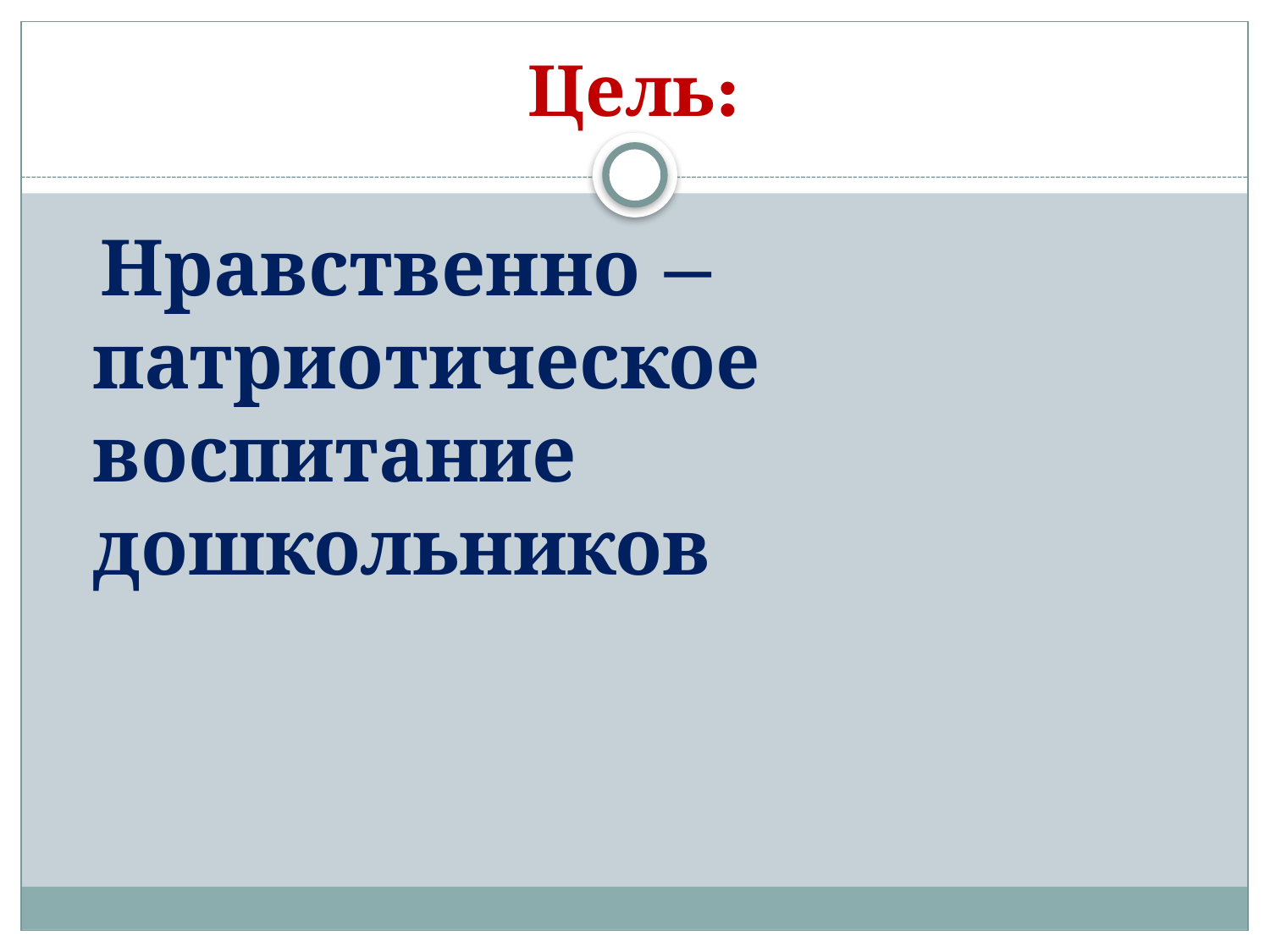

# Цель:
    Нравственно – патриотическое воспитание дошкольников